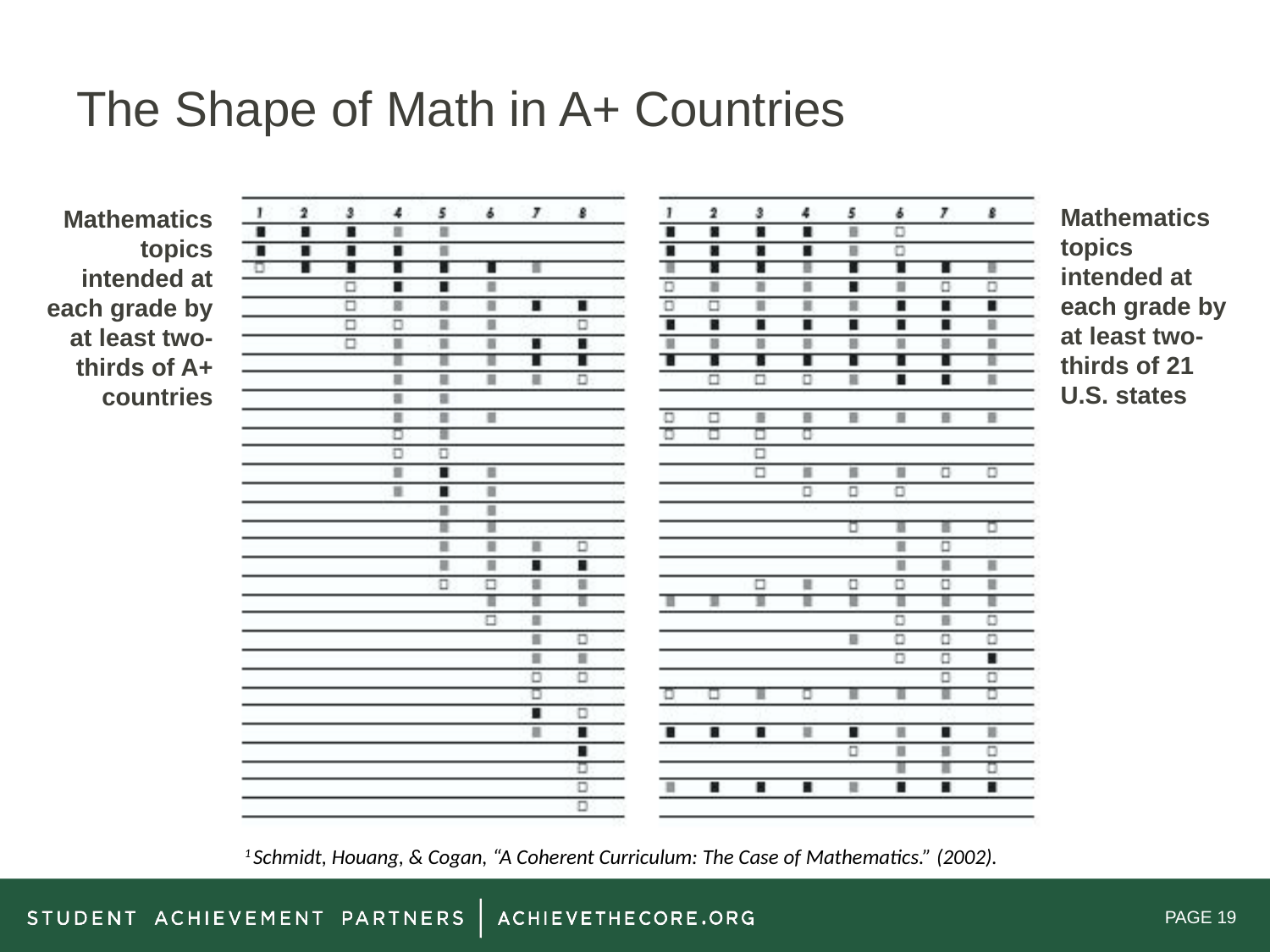

# The Shape of Math in A+ Countries

Mathematics topics intended at each grade by at least two-thirds of 21 U.S. states
Mathematics topics intended at each grade by at least two-thirds of A+ countries
1 Schmidt, Houang, & Cogan, “A Coherent Curriculum: The Case of Mathematics.” (2002).